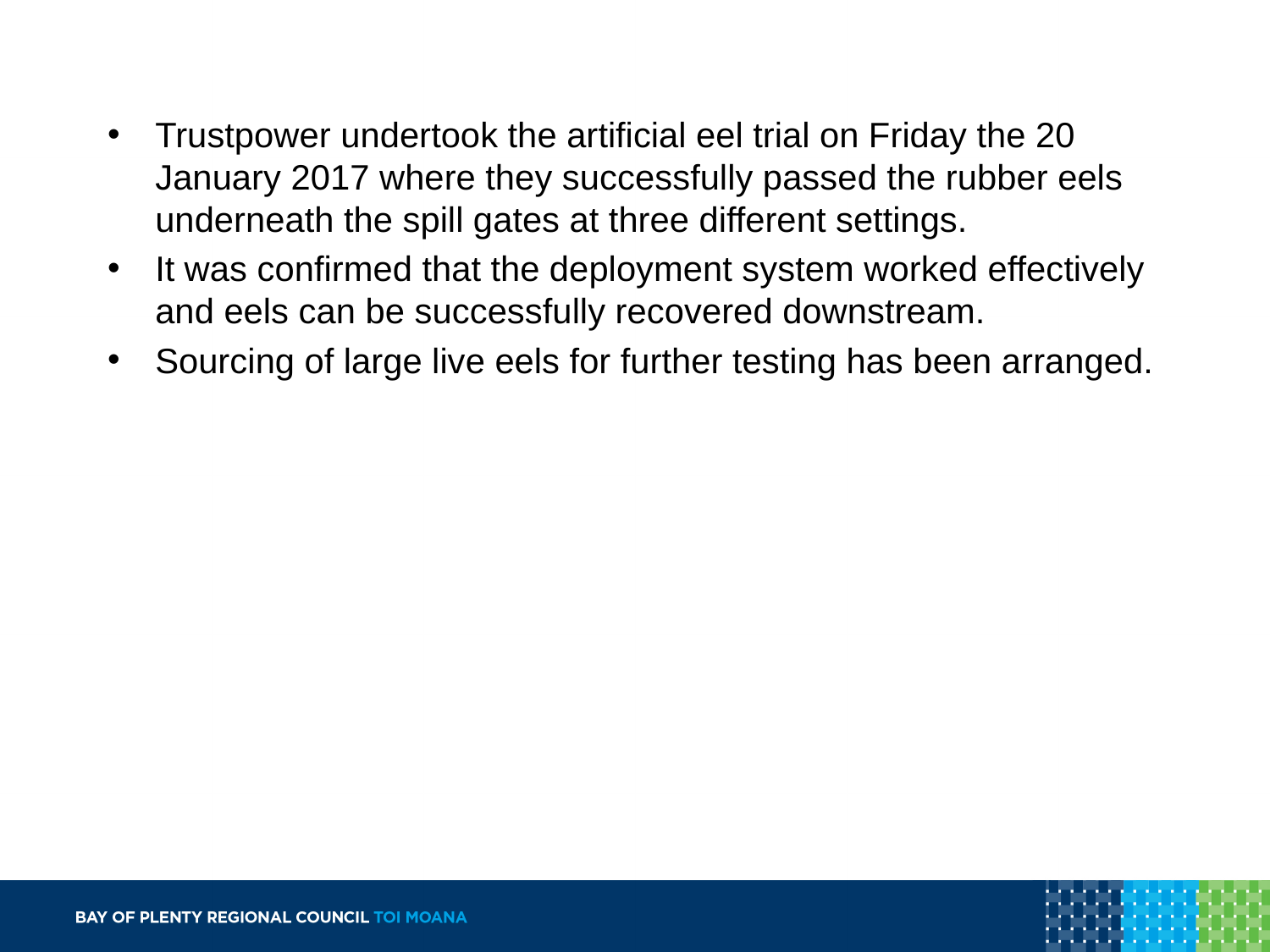

Trustpower undertook the artificial eel trial on Friday the 20 January 2017 where they successfully passed the rubber eels underneath the spill gates at three different settings.
It was confirmed that the deployment system worked effectively and eels can be successfully recovered downstream.
Sourcing of large live eels for further testing has been arranged.